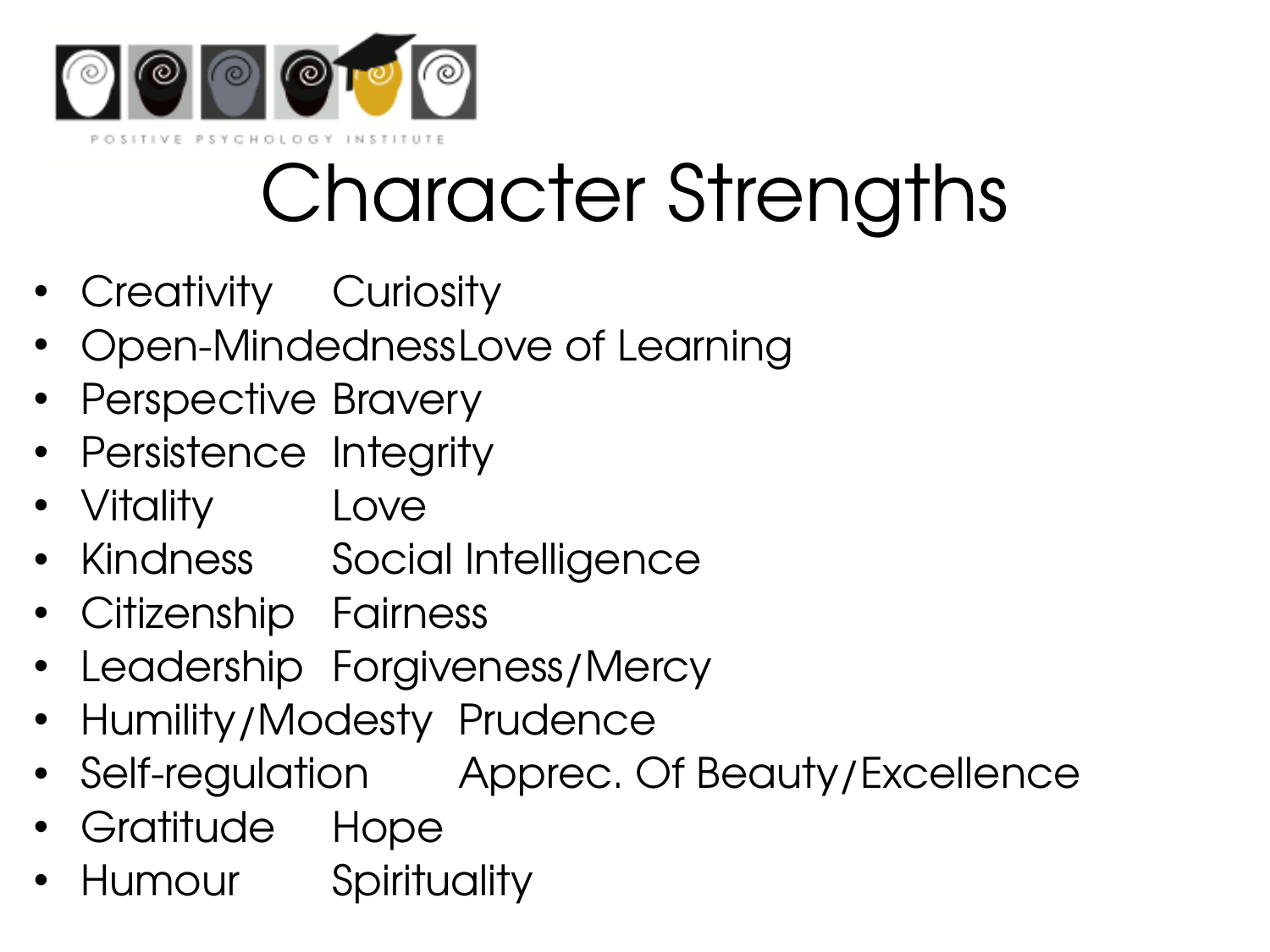

Character Strengths
Creativity					Curiosity
Open-Mindedness		Love of Learning
Perspective				Bravery
Persistence 				Integrity
Vitality						Love
Kindness					Social Intelligence
Citizenship				Fairness
Leadership				Forgiveness/Mercy
Humility/Modesty		Prudence
Self-regulation			Apprec. Of Beauty/Excellence
Gratitude					Hope
Humour					Spirituality